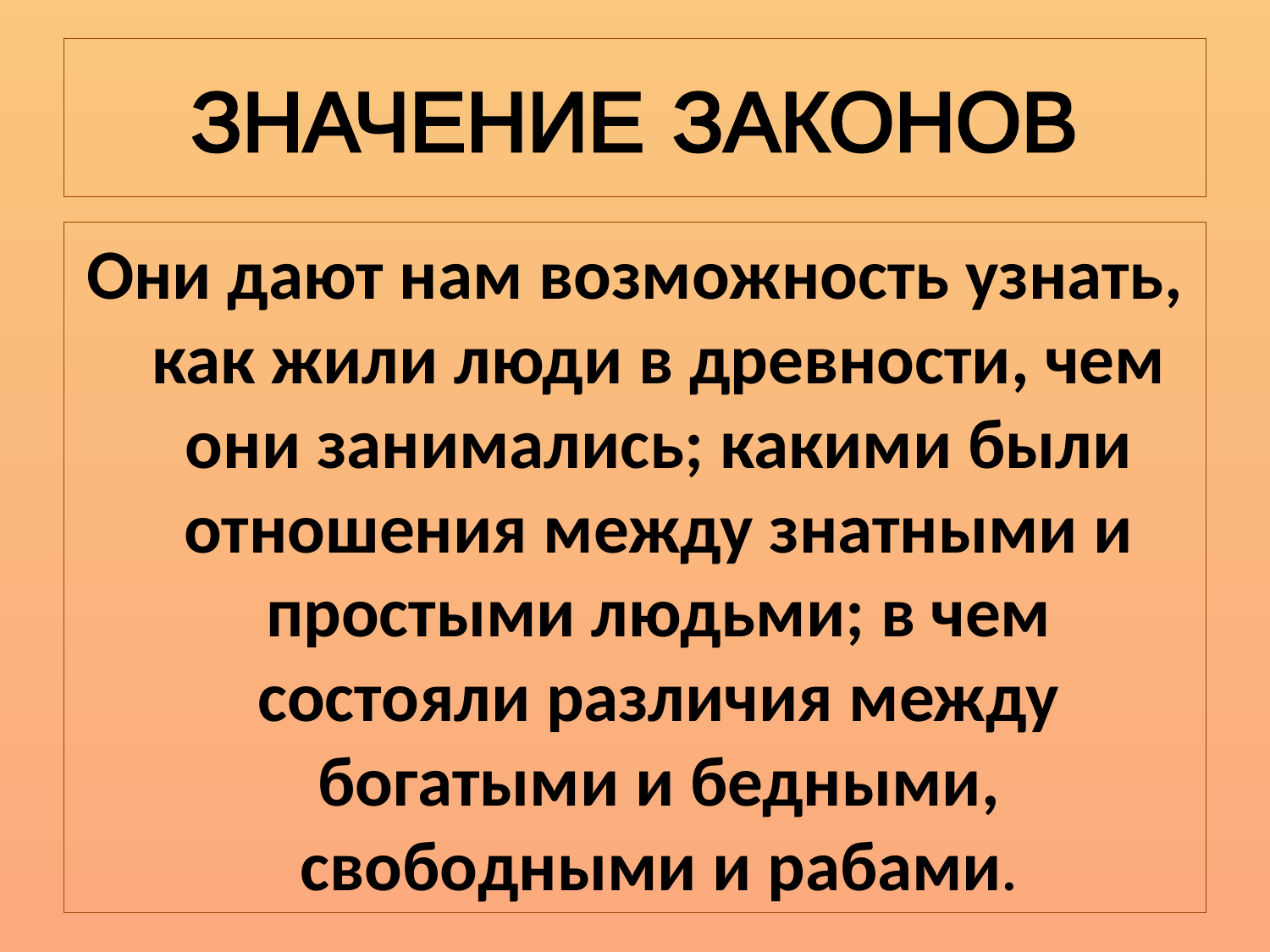

# ЗНАЧЕНИЕ ЗАКОНОВ
Они дают нам возможность узнать, как жили люди в древности, чем они занимались; какими были отношения между знатными и простыми людьми; в чем состояли различия между богатыми и бедными, свободными и рабами.